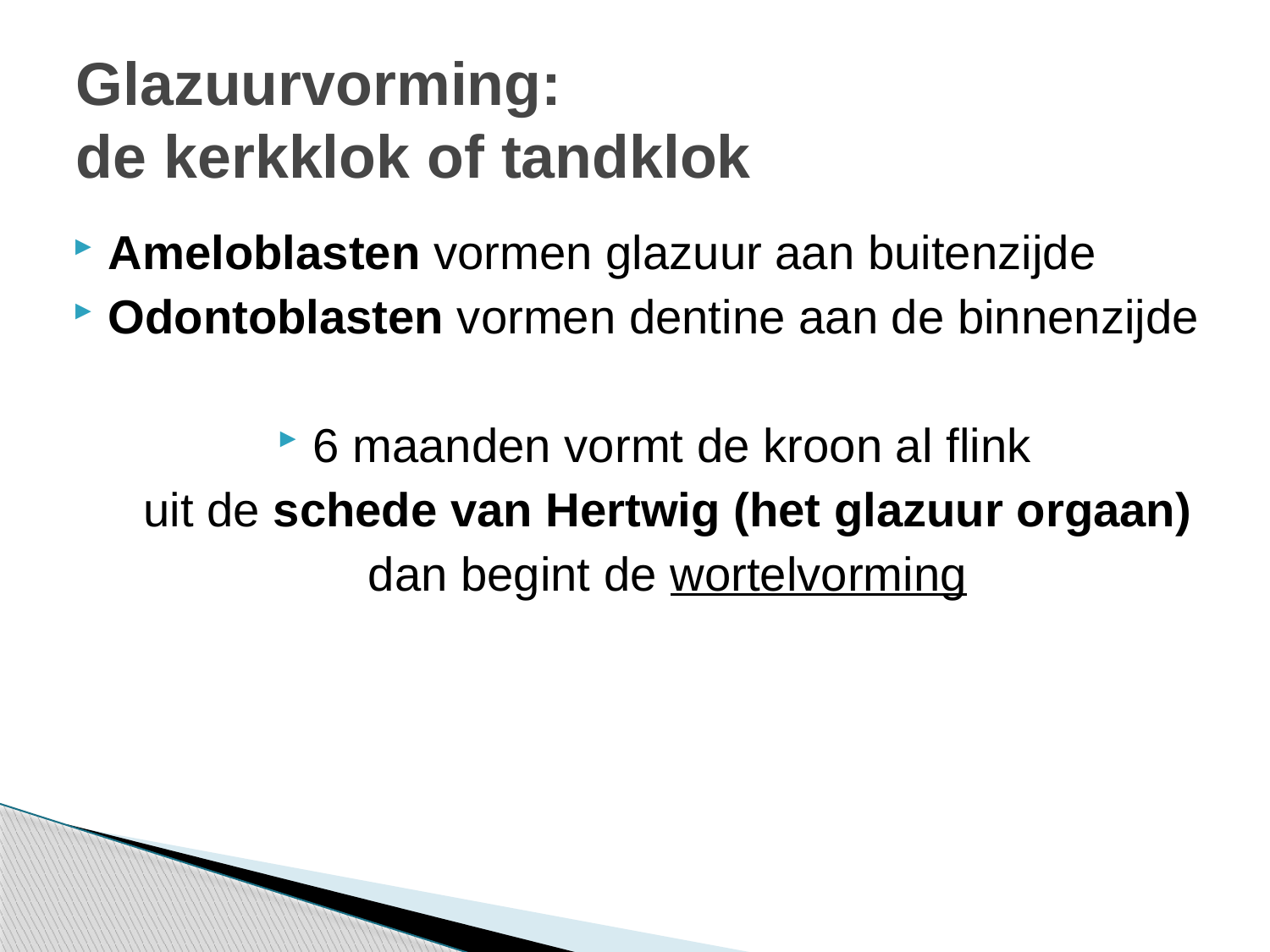

# Glazuurvorming: de kerkklok of tandklok
Ameloblasten vormen glazuur aan buitenzijde
Odontoblasten vormen dentine aan de binnenzijde

6 maanden vormt de kroon al flink
  uit de schede van Hertwig (het glazuur orgaan)
  dan begint de wortelvorming